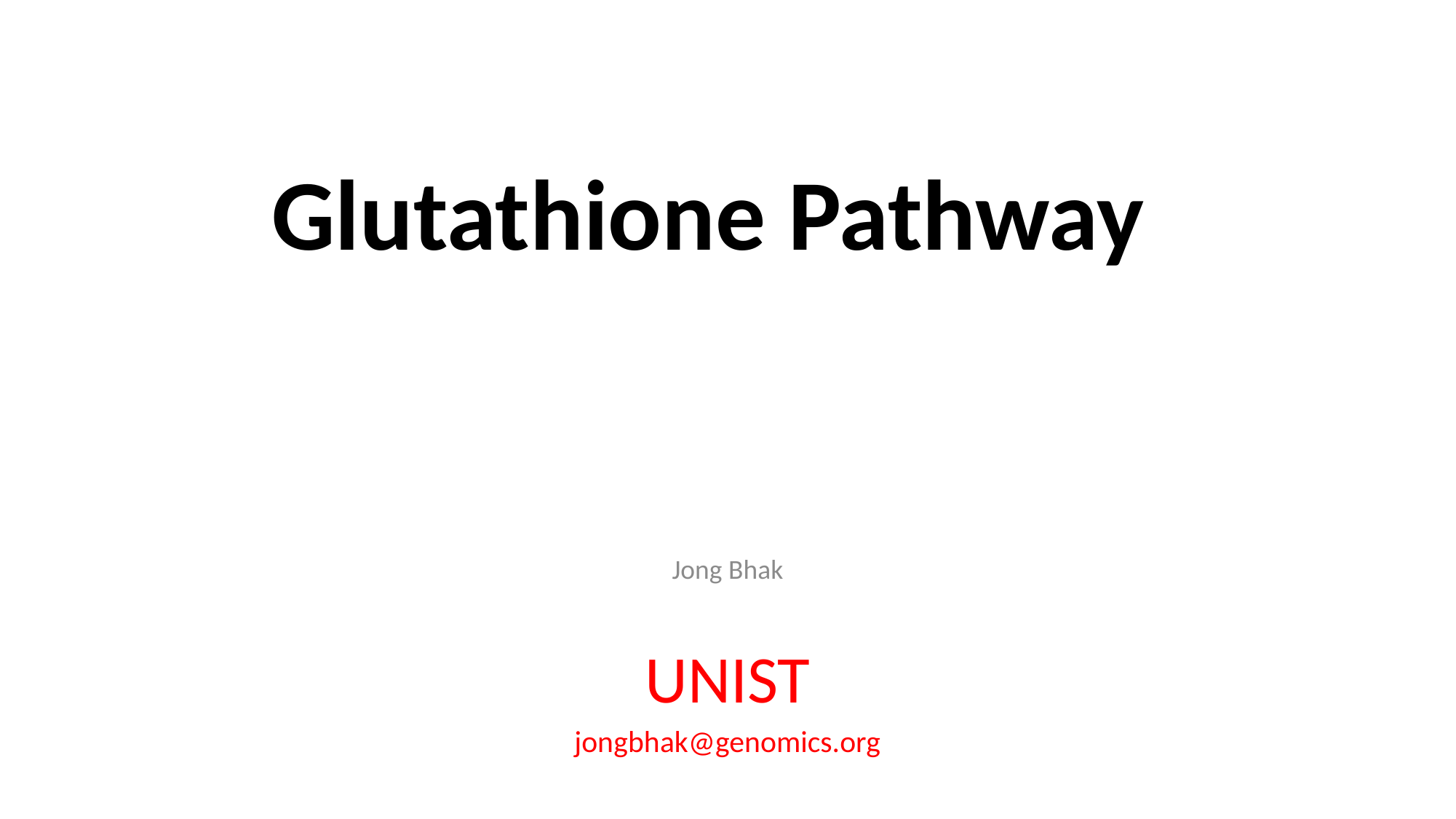

# Glutathione Pathway
Jong Bhak

UNIST
jongbhak@genomics.org